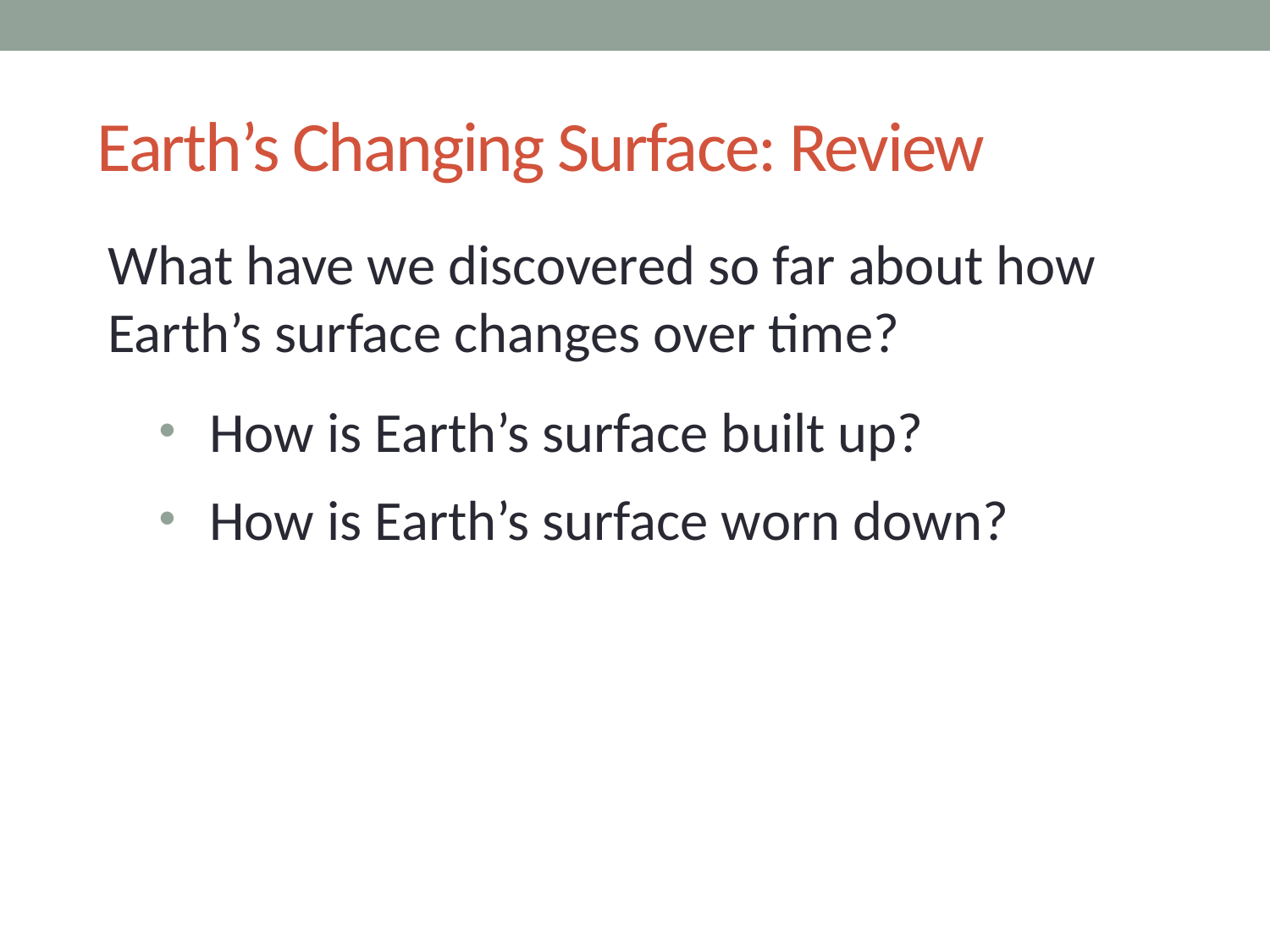

# Earth’s Changing Surface: Review
What have we discovered so far about how Earth’s surface changes over time?
How is Earth’s surface built up?
How is Earth’s surface worn down?